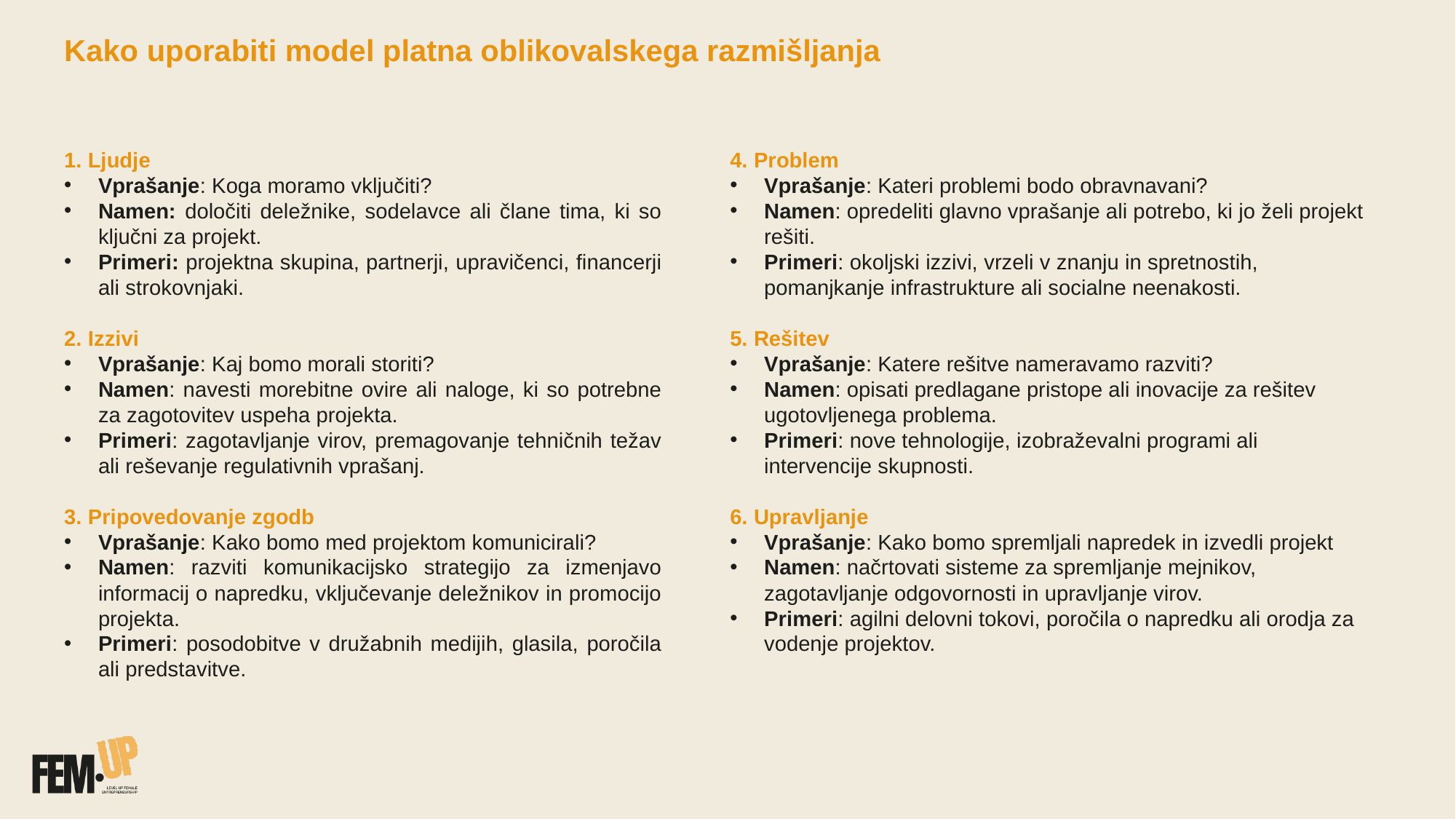

# Kako uporabiti model platna oblikovalskega razmišljanja
1. Ljudje
Vprašanje: Koga moramo vključiti?
Namen: določiti deležnike, sodelavce ali člane tima, ki so ključni za projekt.
Primeri: projektna skupina, partnerji, upravičenci, financerji ali strokovnjaki.

2. Izzivi
Vprašanje: Kaj bomo morali storiti?
Namen: navesti morebitne ovire ali naloge, ki so potrebne za zagotovitev uspeha projekta.
Primeri: zagotavljanje virov, premagovanje tehničnih težav ali reševanje regulativnih vprašanj.

3. Pripovedovanje zgodb
Vprašanje: Kako bomo med projektom komunicirali?
Namen: razviti komunikacijsko strategijo za izmenjavo informacij o napredku, vključevanje deležnikov in promocijo projekta.
Primeri: posodobitve v družabnih medijih, glasila, poročila ali predstavitve.

4. Problem
Vprašanje: Kateri problemi bodo obravnavani?
Namen: opredeliti glavno vprašanje ali potrebo, ki jo želi projekt rešiti.
Primeri: okoljski izzivi, vrzeli v znanju in spretnostih, pomanjkanje infrastrukture ali socialne neenakosti.

5. Rešitev
Vprašanje: Katere rešitve nameravamo razviti?
Namen: opisati predlagane pristope ali inovacije za rešitev ugotovljenega problema.
Primeri: nove tehnologije, izobraževalni programi ali intervencije skupnosti.

6. Upravljanje
Vprašanje: Kako bomo spremljali napredek in izvedli projekt
Namen: načrtovati sisteme za spremljanje mejnikov, zagotavljanje odgovornosti in upravljanje virov.
Primeri: agilni delovni tokovi, poročila o napredku ali orodja za vodenje projektov.